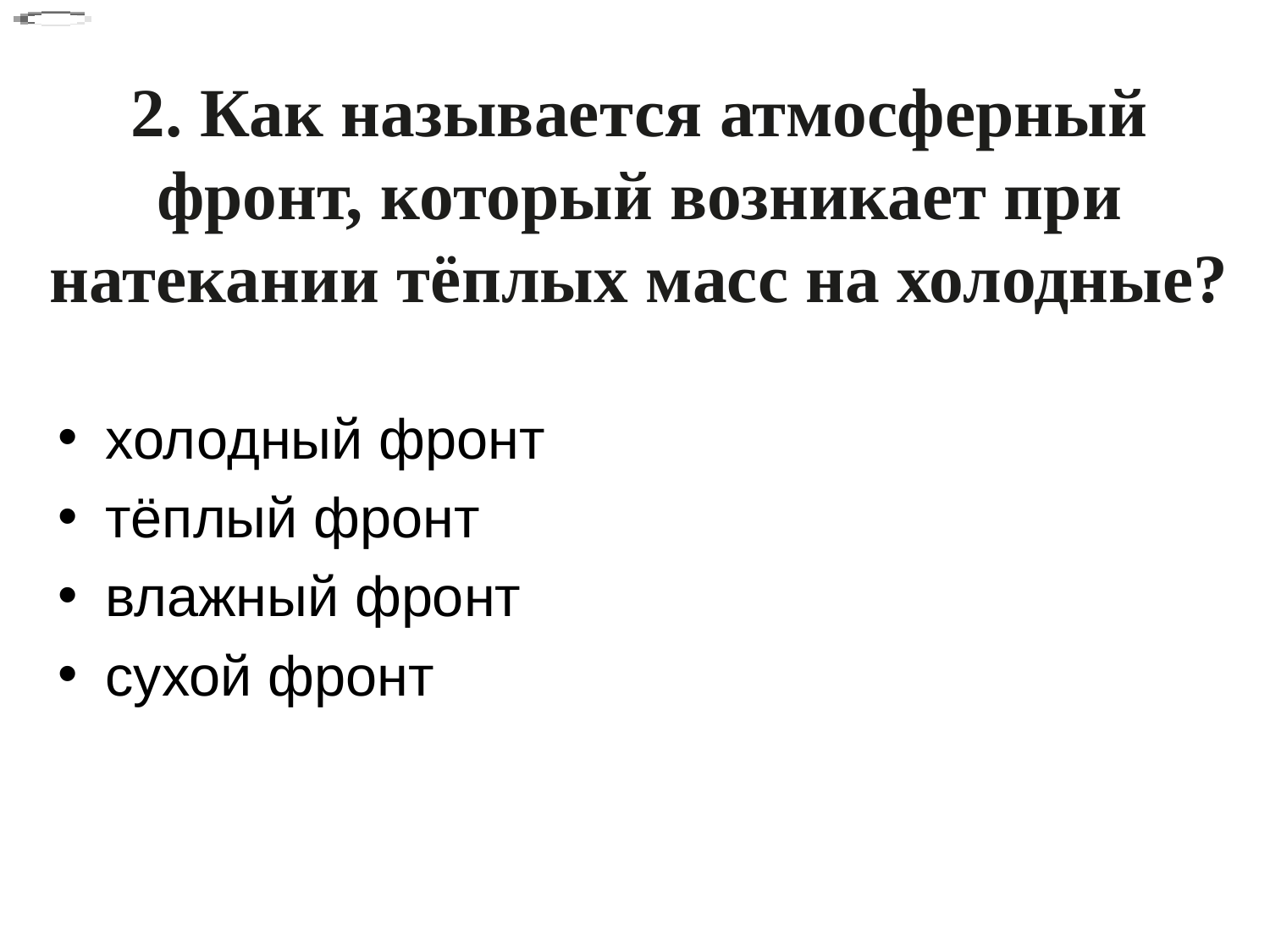

# 2. Как называется атмосферный фронт, который возникает при натекании тёплых масс на холодные?
холодный фронт
тёплый фронт
влажный фронт
сухой фронт